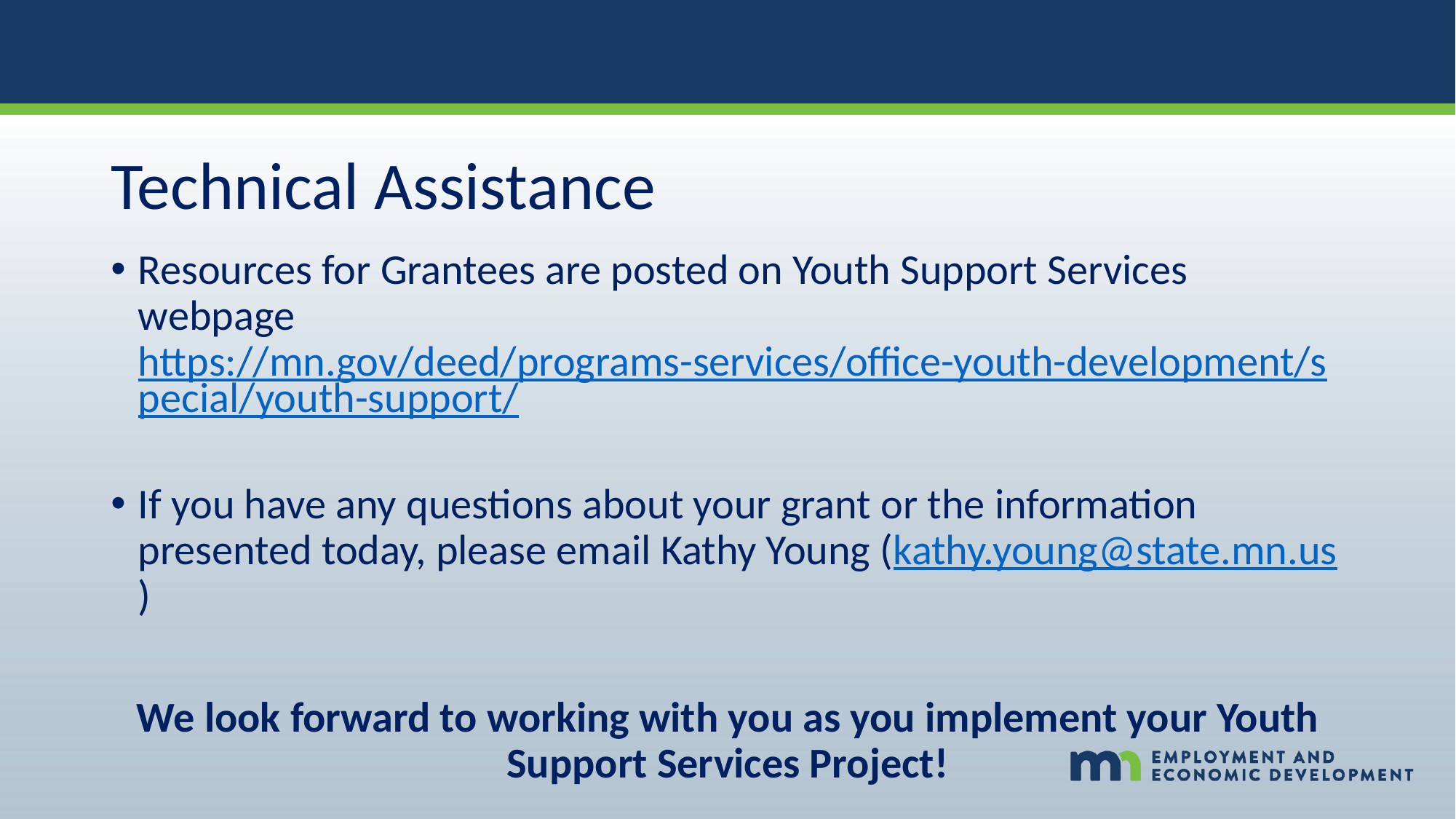

# Technical Assistance
Resources for Grantees are posted on Youth Support Services webpage https://mn.gov/deed/programs-services/office-youth-development/special/youth-support/
If you have any questions about your grant or the information presented today, please email Kathy Young (kathy.young@state.mn.us)

We look forward to working with you as you implement your Youth Support Services Project!